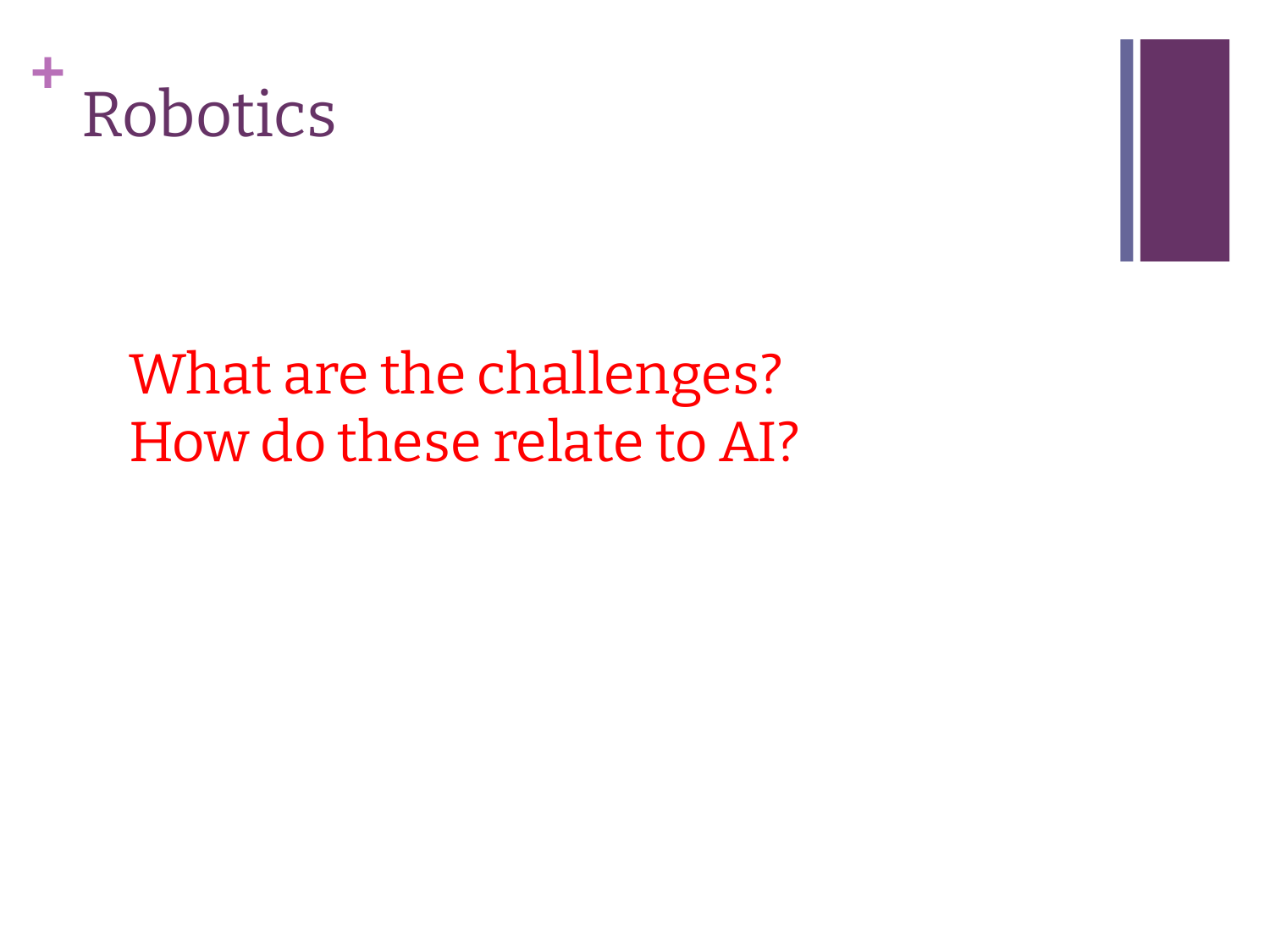

# Robotics
What are the challenges?
How do these relate to AI?